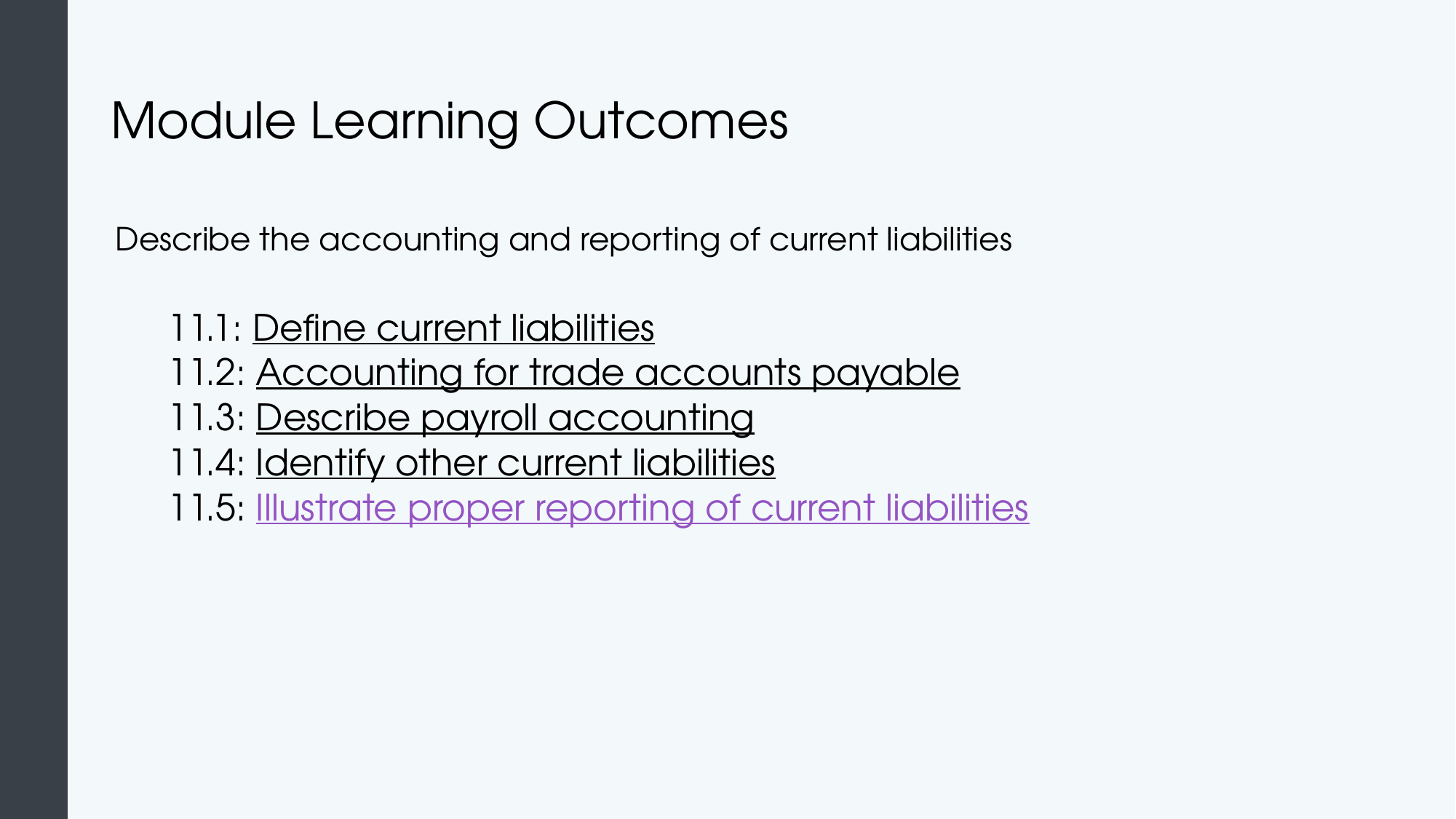

# Module Learning Outcomes
Describe the accounting and reporting of current liabilities

11.1: Define current liabilities
11.2: Accounting for trade accounts payable
11.3: Describe payroll accounting
11.4: Identify other current liabilities
11.5: Illustrate proper reporting of current liabilities